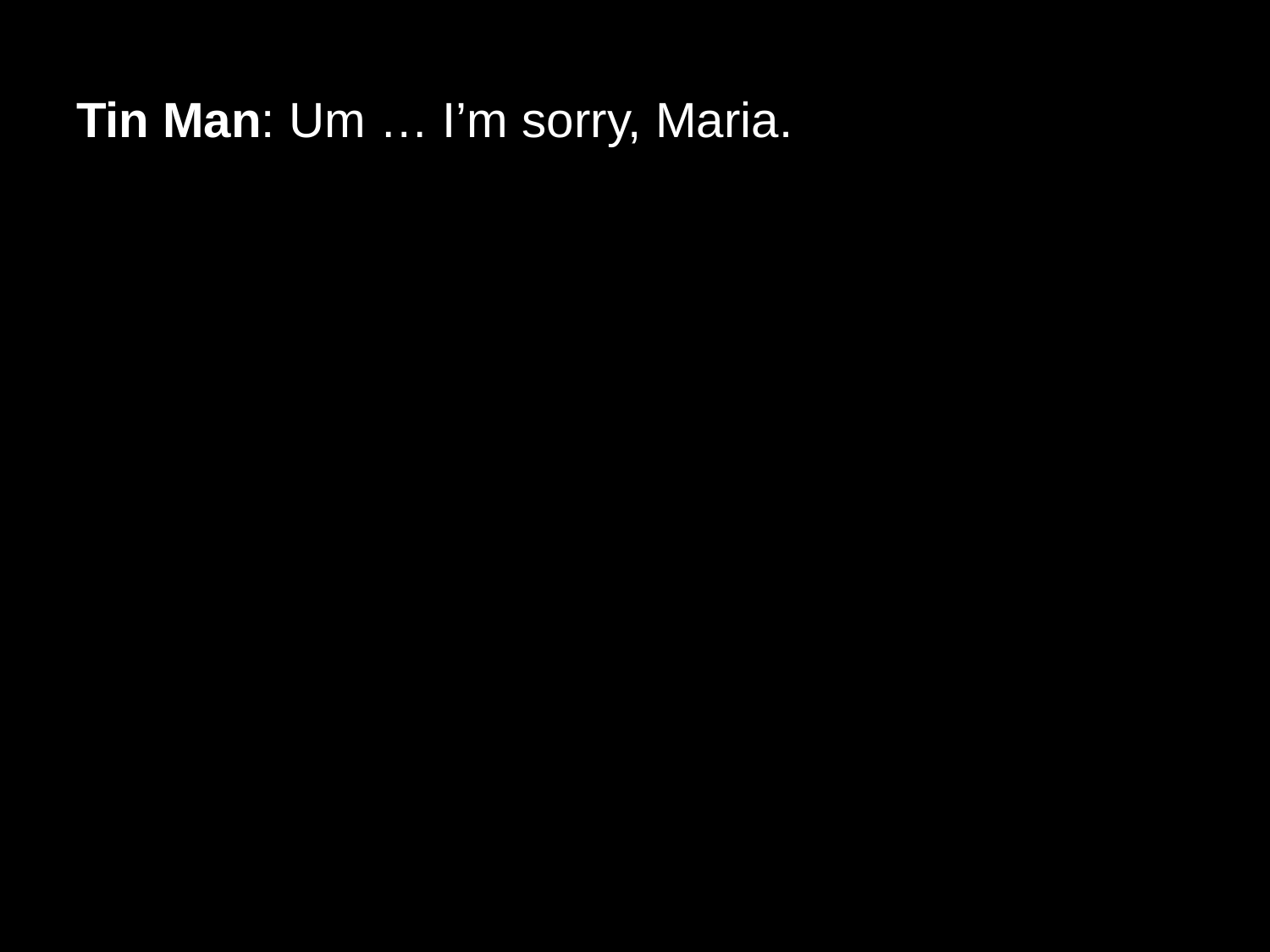

# Tin Man: Um … I’m sorry, Maria.